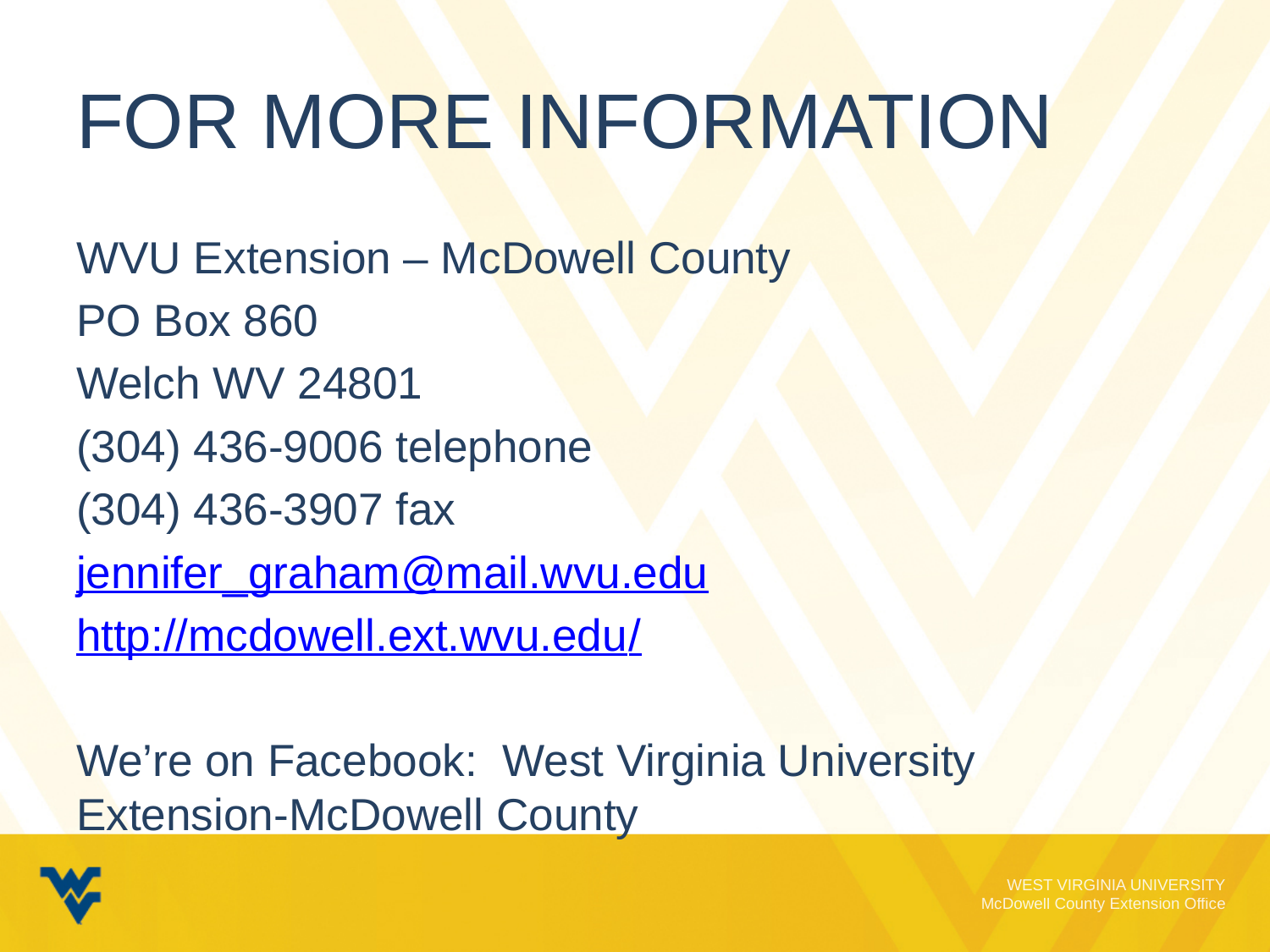

# For More Information
WVU Extension – McDowell County
PO Box 860
Welch WV 24801
(304) 436-9006 telephone
(304) 436-3907 fax
jennifer_graham@mail.wvu.edu
http://mcdowell.ext.wvu.edu/

We’re on Facebook:  West Virginia University Extension-McDowell County